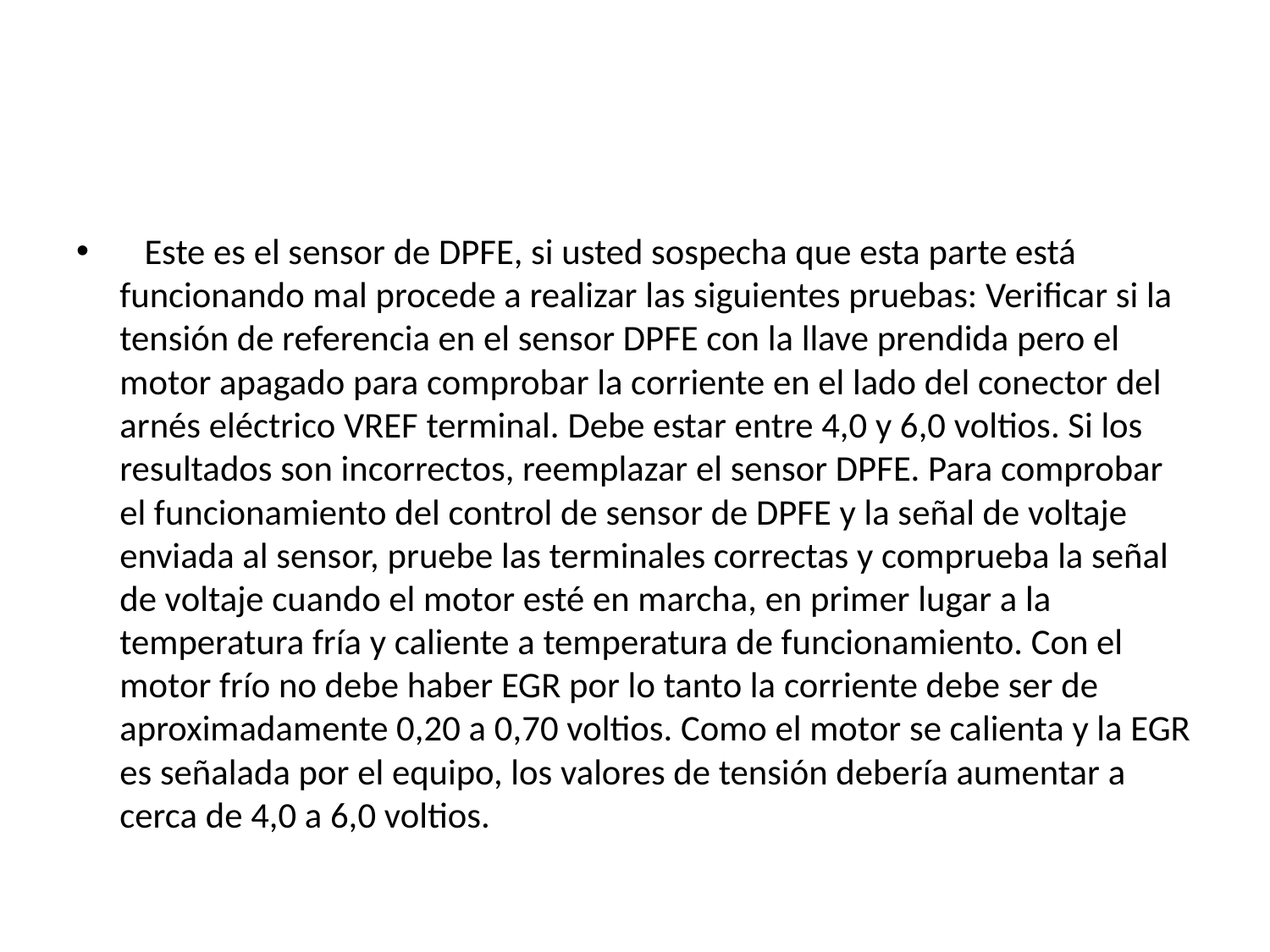

Este es el sensor de DPFE, si usted sospecha que esta parte está funcionando mal procede a realizar las siguientes pruebas: Verificar si la tensión de referencia en el sensor DPFE con la llave prendida pero el motor apagado para comprobar la corriente en el lado del conector del arnés eléctrico VREF terminal. Debe estar entre 4,0 y 6,0 voltios. Si los resultados son incorrectos, reemplazar el sensor DPFE. Para comprobar el funcionamiento del control de sensor de DPFE y la señal de voltaje enviada al sensor, pruebe las terminales correctas y comprueba la señal de voltaje cuando el motor esté en marcha, en primer lugar a la temperatura fría y caliente a temperatura de funcionamiento. Con el motor frío no debe haber EGR por lo tanto la corriente debe ser de aproximadamente 0,20 a 0,70 voltios. Como el motor se calienta y la EGR es señalada por el equipo, los valores de tensión debería aumentar a cerca de 4,0 a 6,0 voltios.